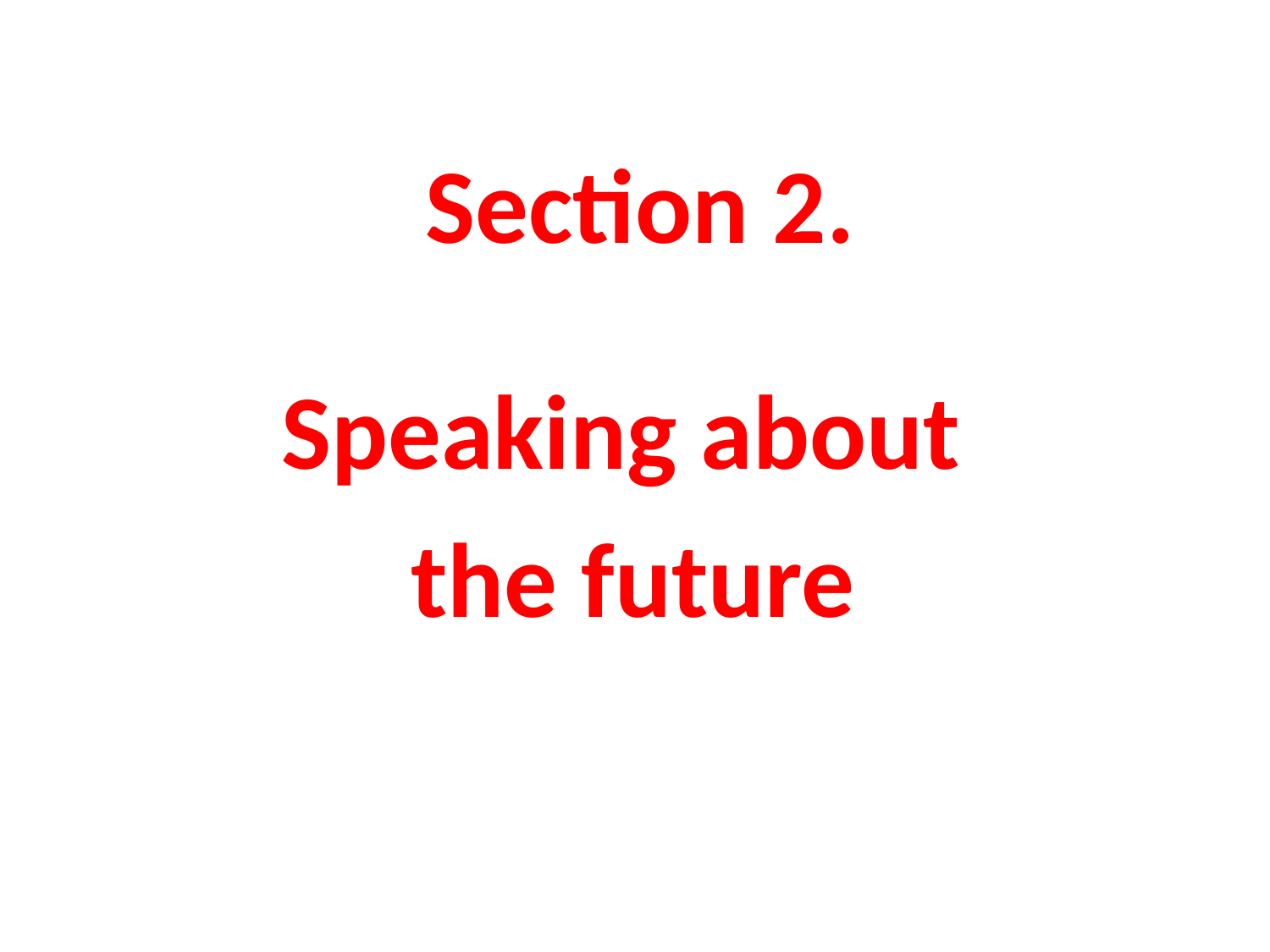

# Section 2.
Speaking about
the future